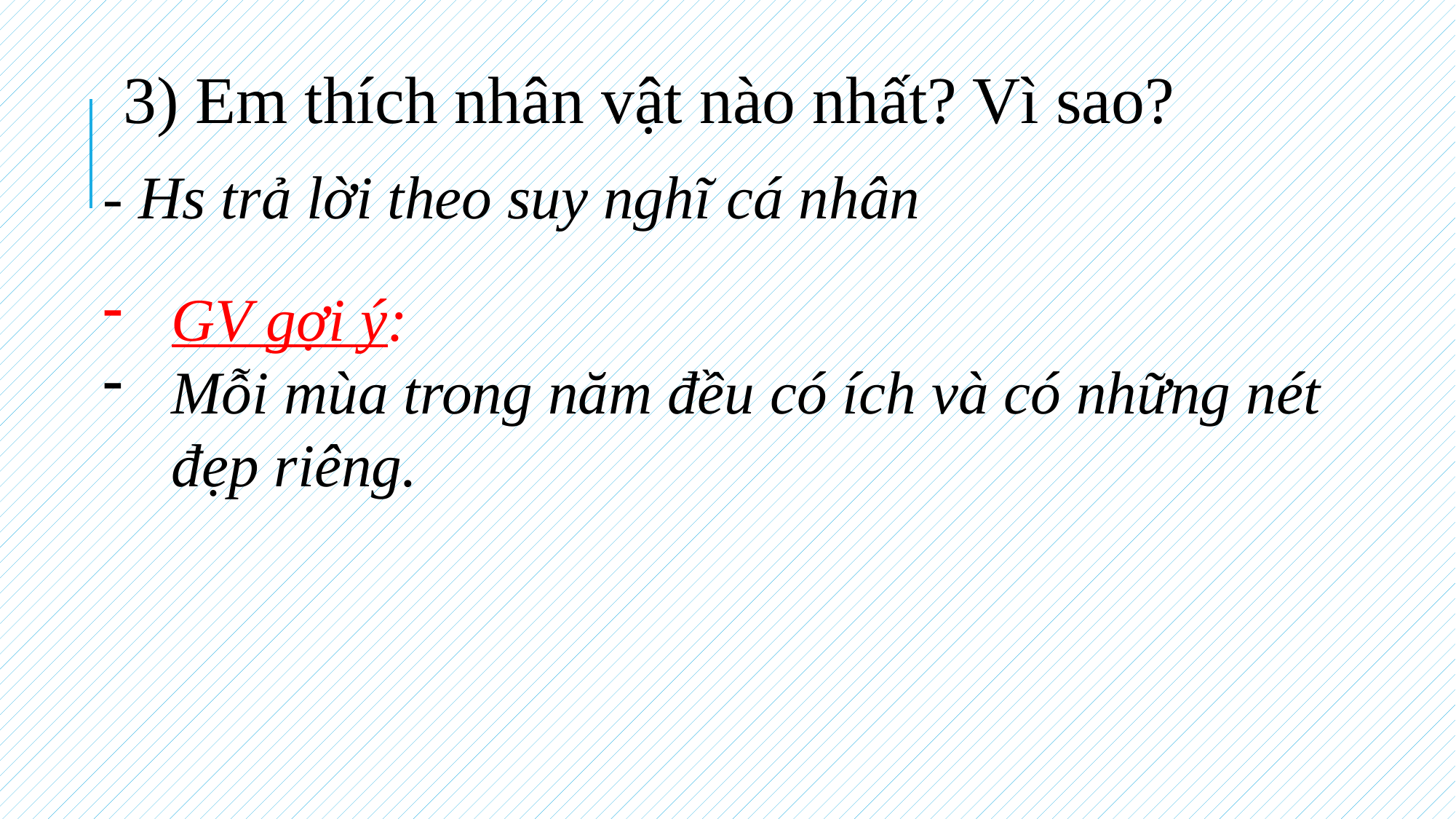

3) Em thích nhân vật nào nhất? Vì sao?
- Hs trả lời theo suy nghĩ cá nhân
GV gợi ý:
Mỗi mùa trong năm đều có ích và có những nét đẹp riêng.